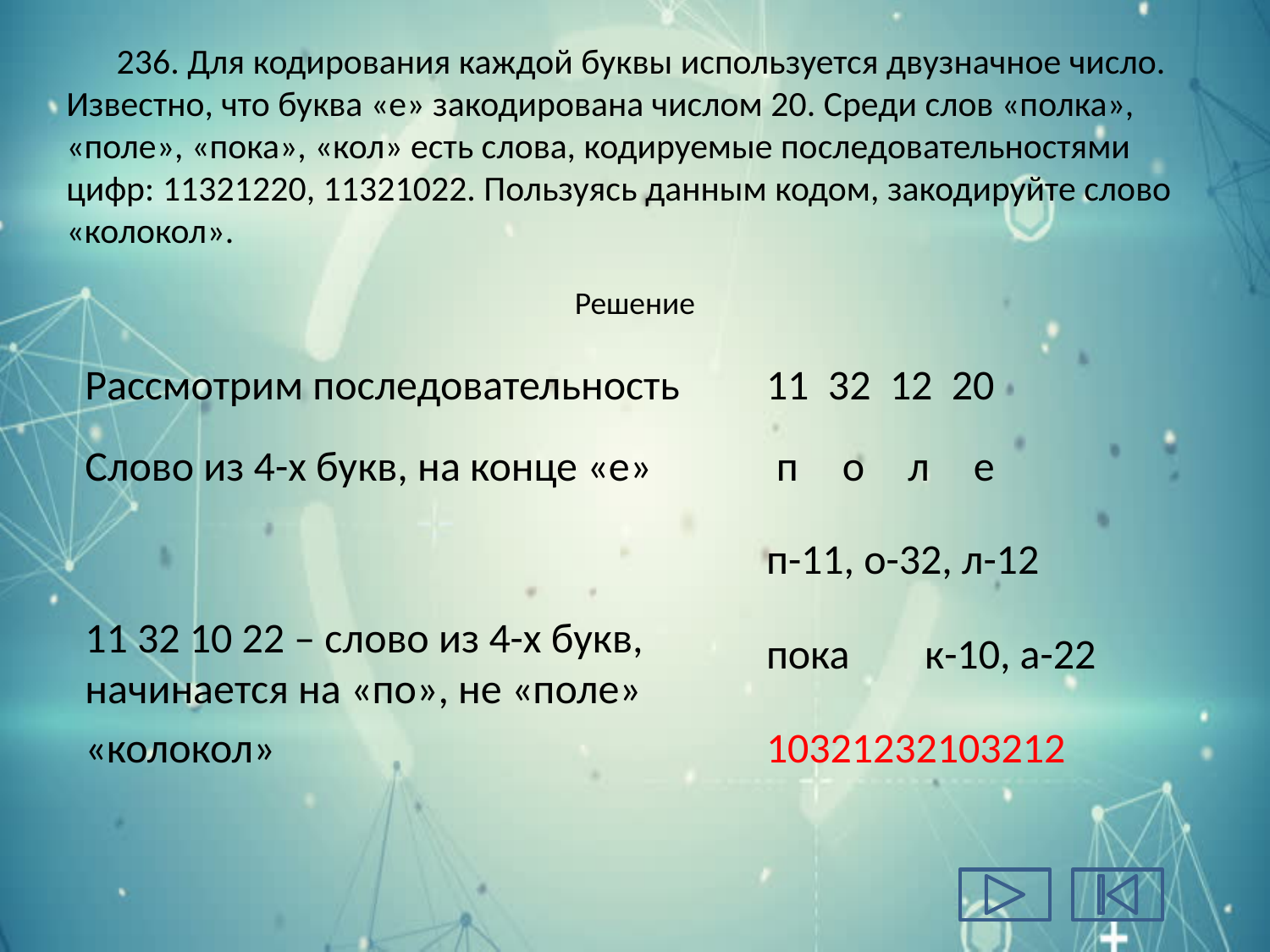

# 236. Для кодирования каждой буквы используется двузначное число. Известно, что буква «е» закодирована числом 20. Среди слов «полка», «поле», «пока», «кол» есть слова, кодируемые последовательностями цифр: 11321220, 11321022. Пользуясь данным кодом, закодируйте слово «колокол».
Решение
Рассмотрим последовательность
11  32  12  20
Слово из 4-х букв, на конце «е»
поле
п-11, о-32, л-12
11 32 10 22 – слово из 4-х букв, начинается на «по», не «поле»
пока
к-10, а-22
«колокол»
10321232103212